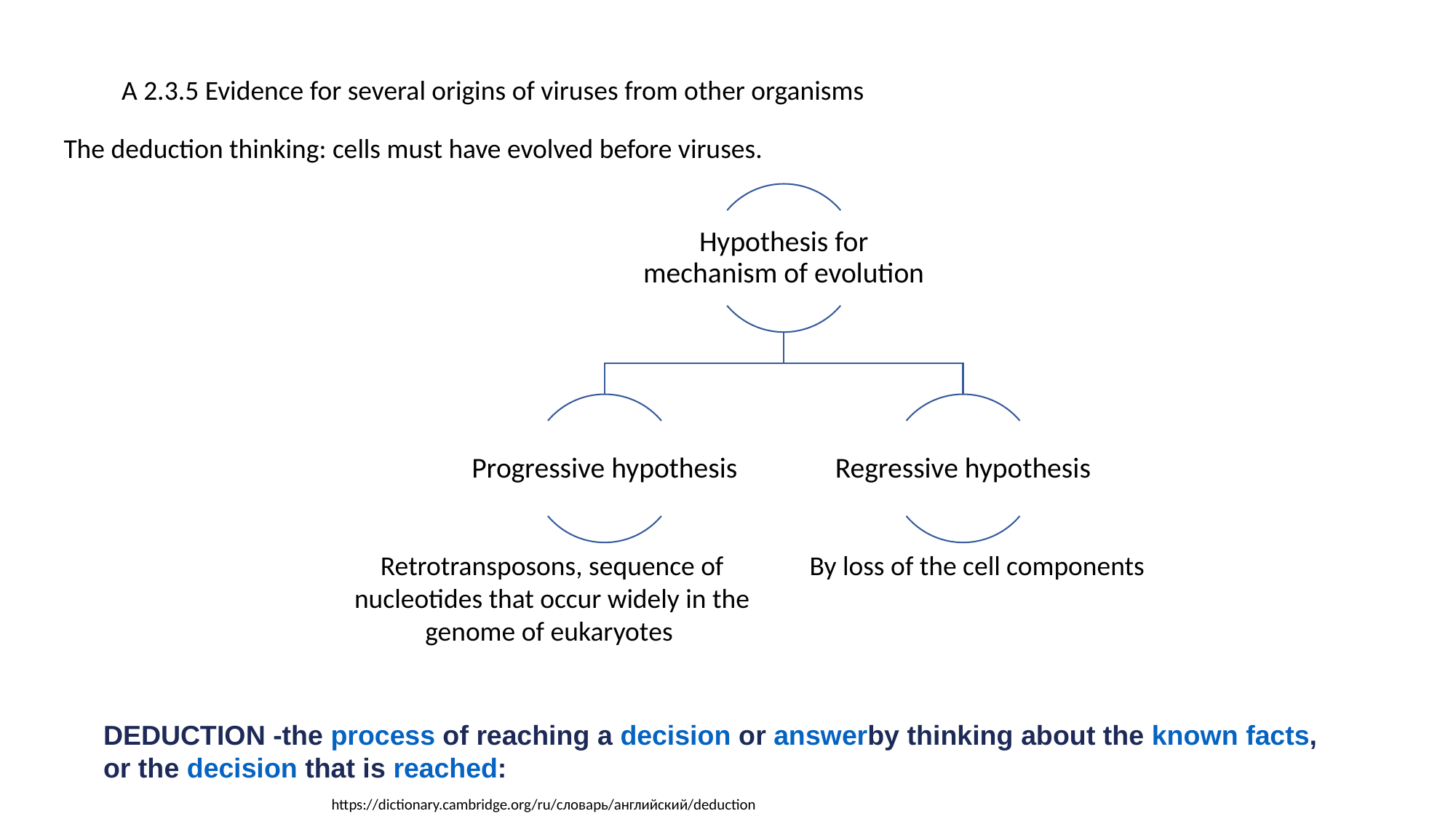

A 2.3.5 Evidence for several origins of viruses from other organisms
The deduction thinking: cells must have evolved before viruses.
Hypothesis for mechanism of evolution
Progressive hypothesis
Regressive hypothesis
Retrotransposons, sequence of nucleotides that occur widely in the genome of eukaryotes
By loss of the cell components
DEDUCTION -the process of reaching a decision or answerby thinking about the known facts, or the decision that is reached:
https://dictionary.cambridge.org/ru/словарь/английский/deduction